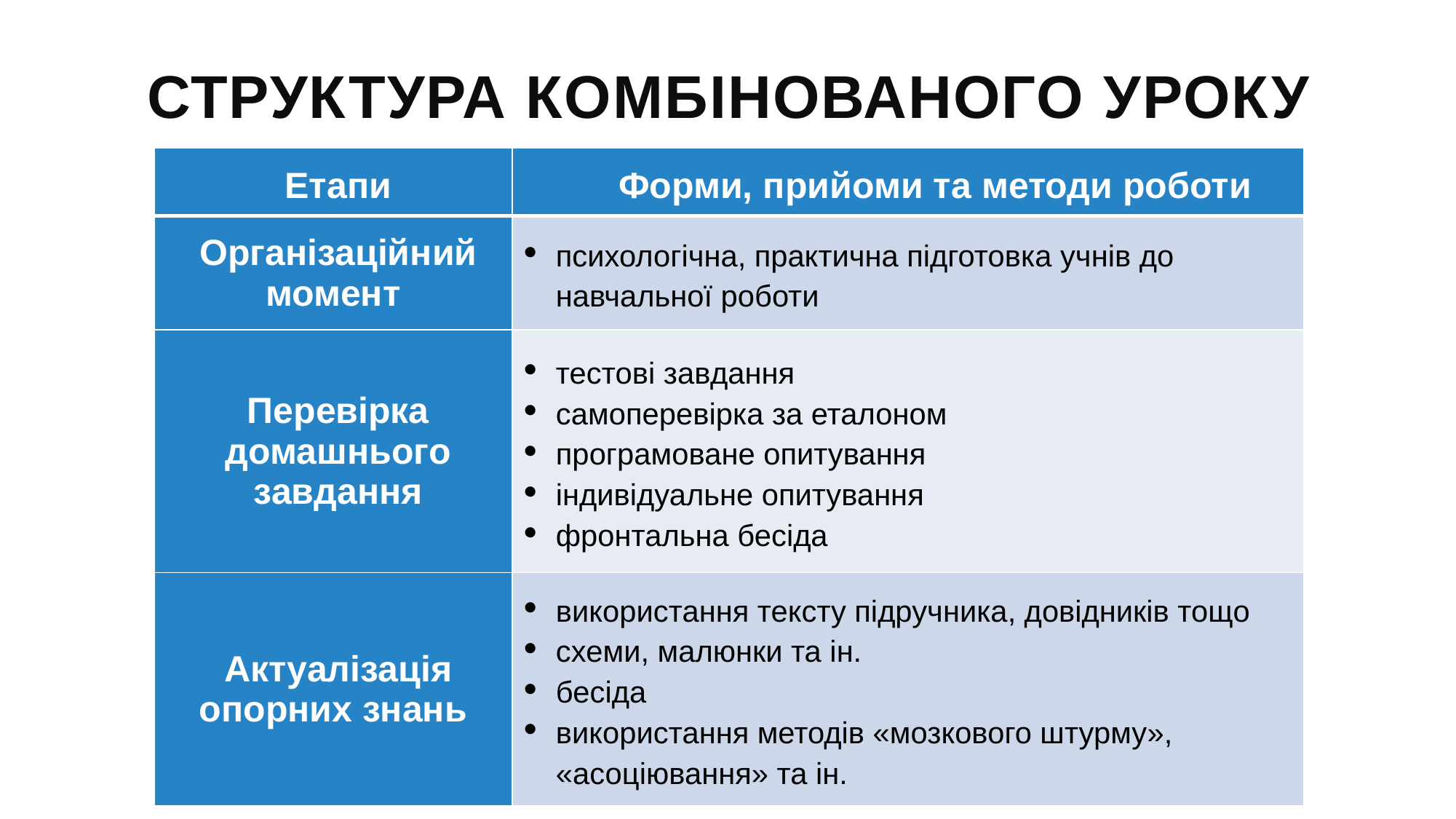

# Структура комбінованого уроку
| Етапи | Форми, прийоми та методи роботи |
| --- | --- |
| Організаційний момент | психологічна, практична підготовка учнів до навчальної роботи |
| Перевірка домашнього завдання | тестові завдання самоперевірка за еталоном програмоване опитування індивідуальне опитування фронтальна бесіда |
| Актуалізація опорних знань | використання тексту підручника, довідників тощо схеми, малюнки та ін. бесіда використання методів «мозкового штурму», «асоціювання» та ін. |